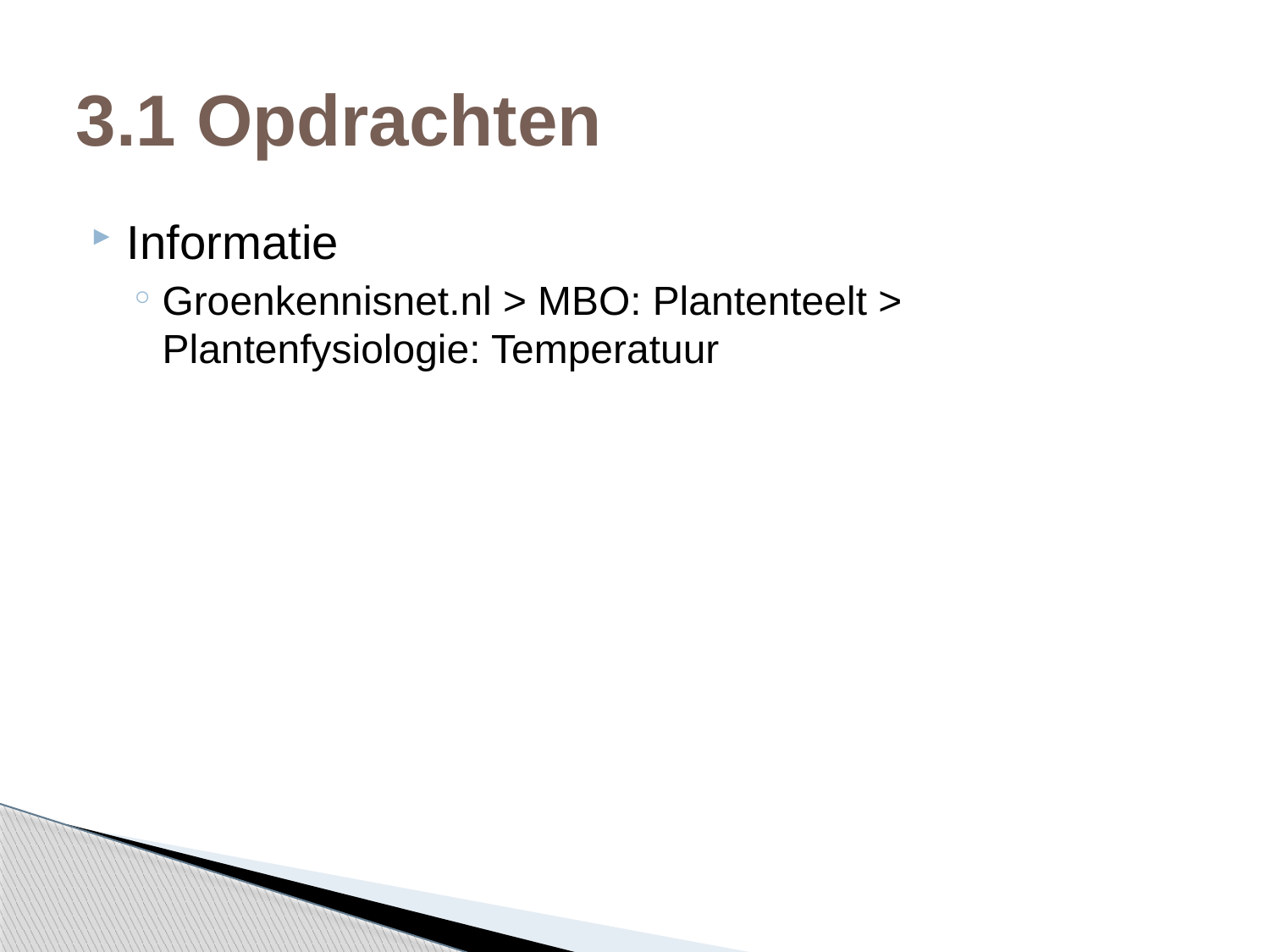

# 3.1 Opdrachten
Informatie
Groenkennisnet.nl > MBO: Plantenteelt > Plantenfysiologie: Temperatuur